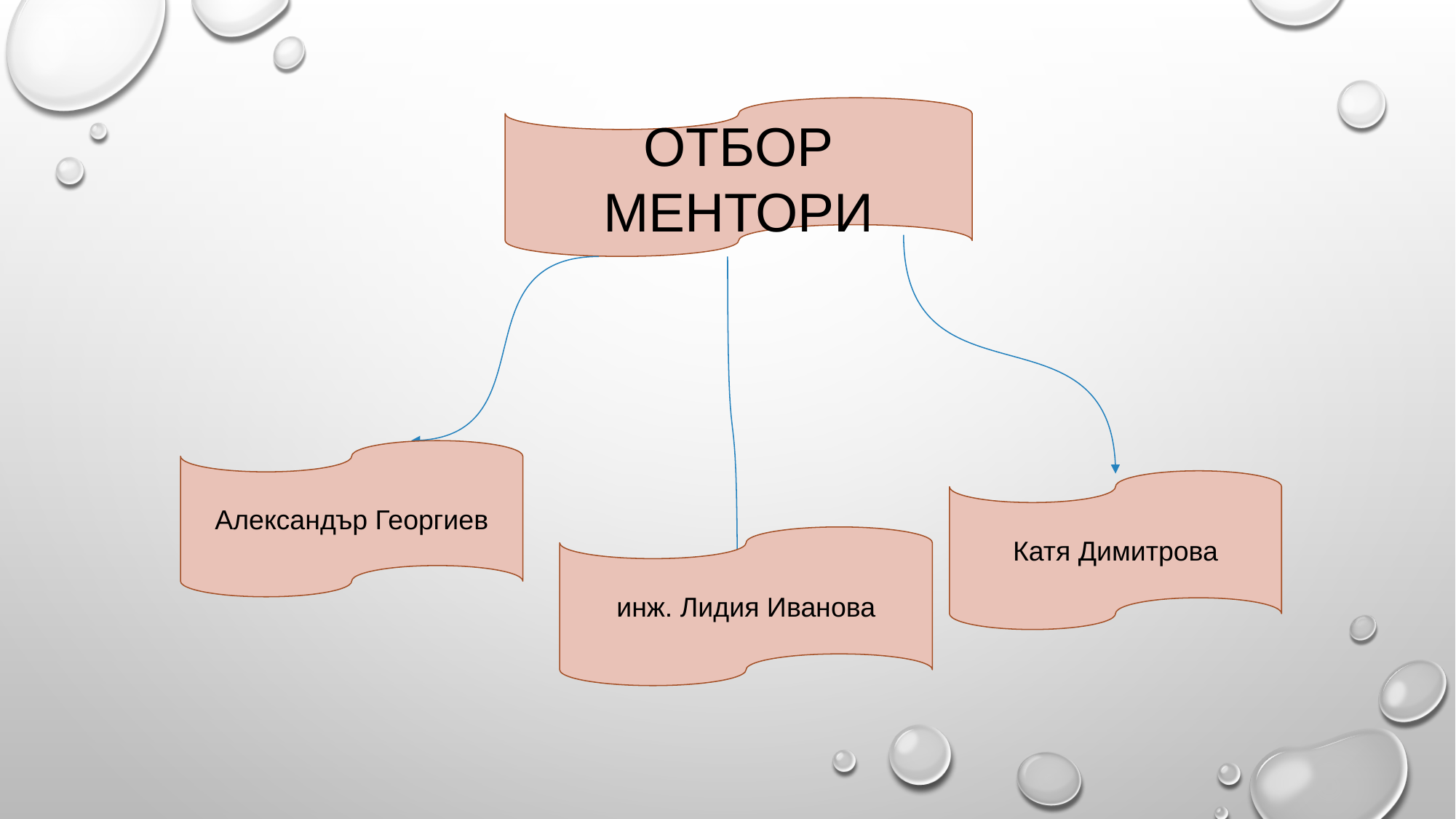

#
ОТБОР МЕНТОРИ
Александър Георгиев
Катя Димитрова
инж. Лидия Иванова